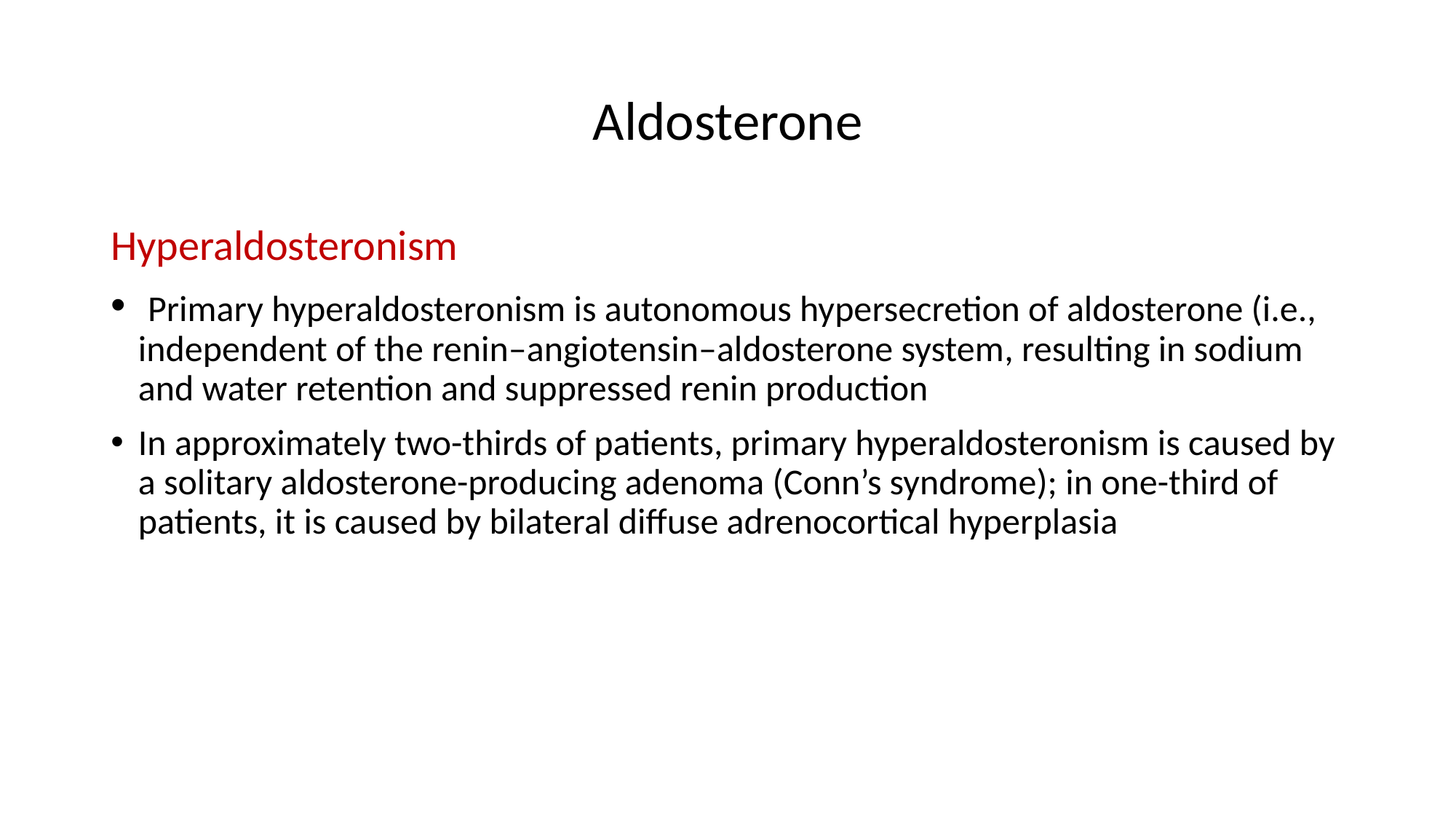

# Aldosterone
Hyperaldosteronism
 Primary hyperaldosteronism is autonomous hypersecretion of aldosterone (i.e., independent of the renin–angiotensin–aldosterone system, resulting in sodium and water retention and suppressed renin production
In approximately two-thirds of patients, primary hyperaldosteronism is caused by a solitary aldosterone-producing adenoma (Conn’s syndrome); in one-third of patients, it is caused by bilateral diffuse adrenocortical hyperplasia